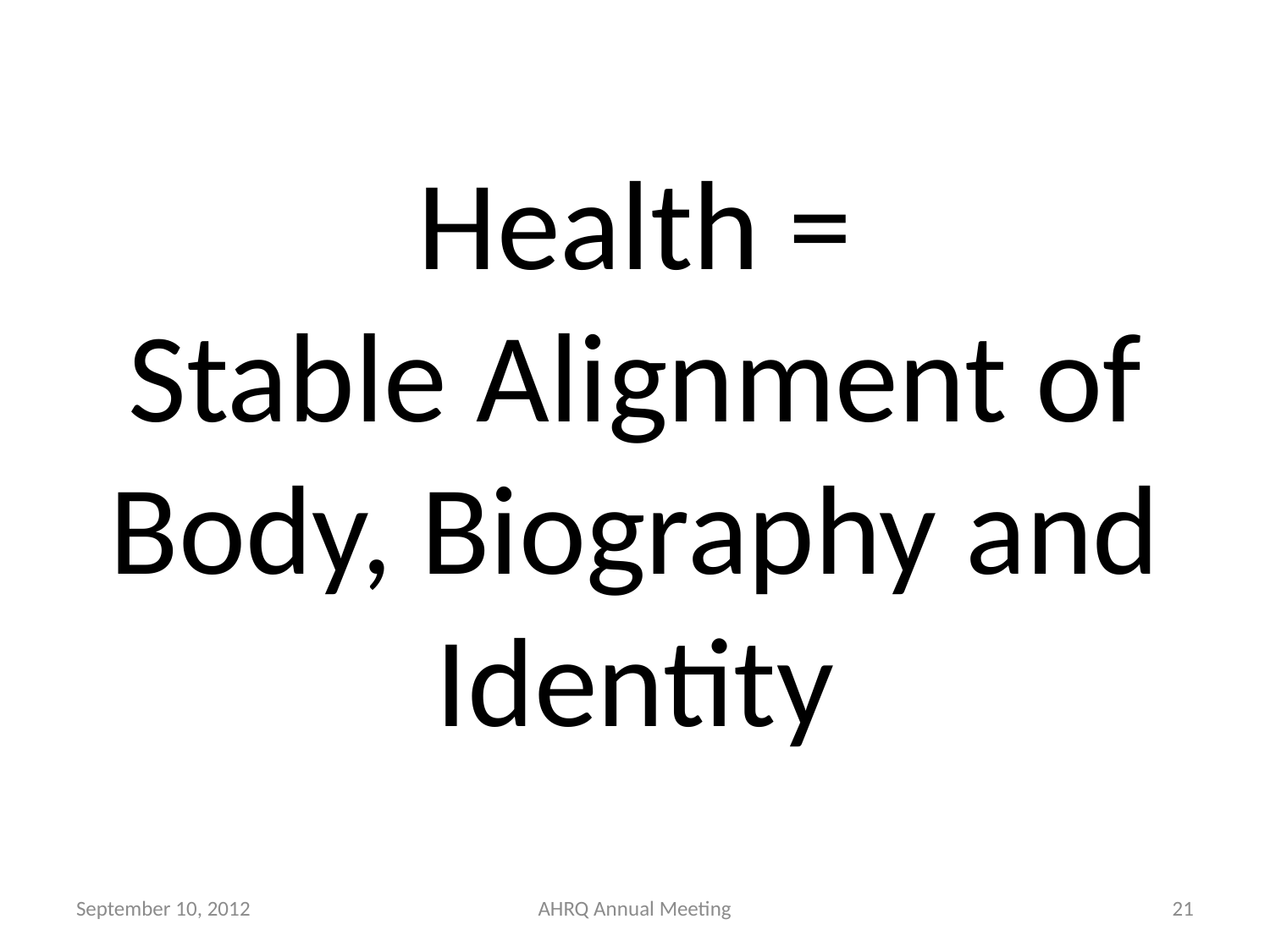

# Health = Stable Alignment of Body, Biography and Identity
September 10, 2012
AHRQ Annual Meeting
21